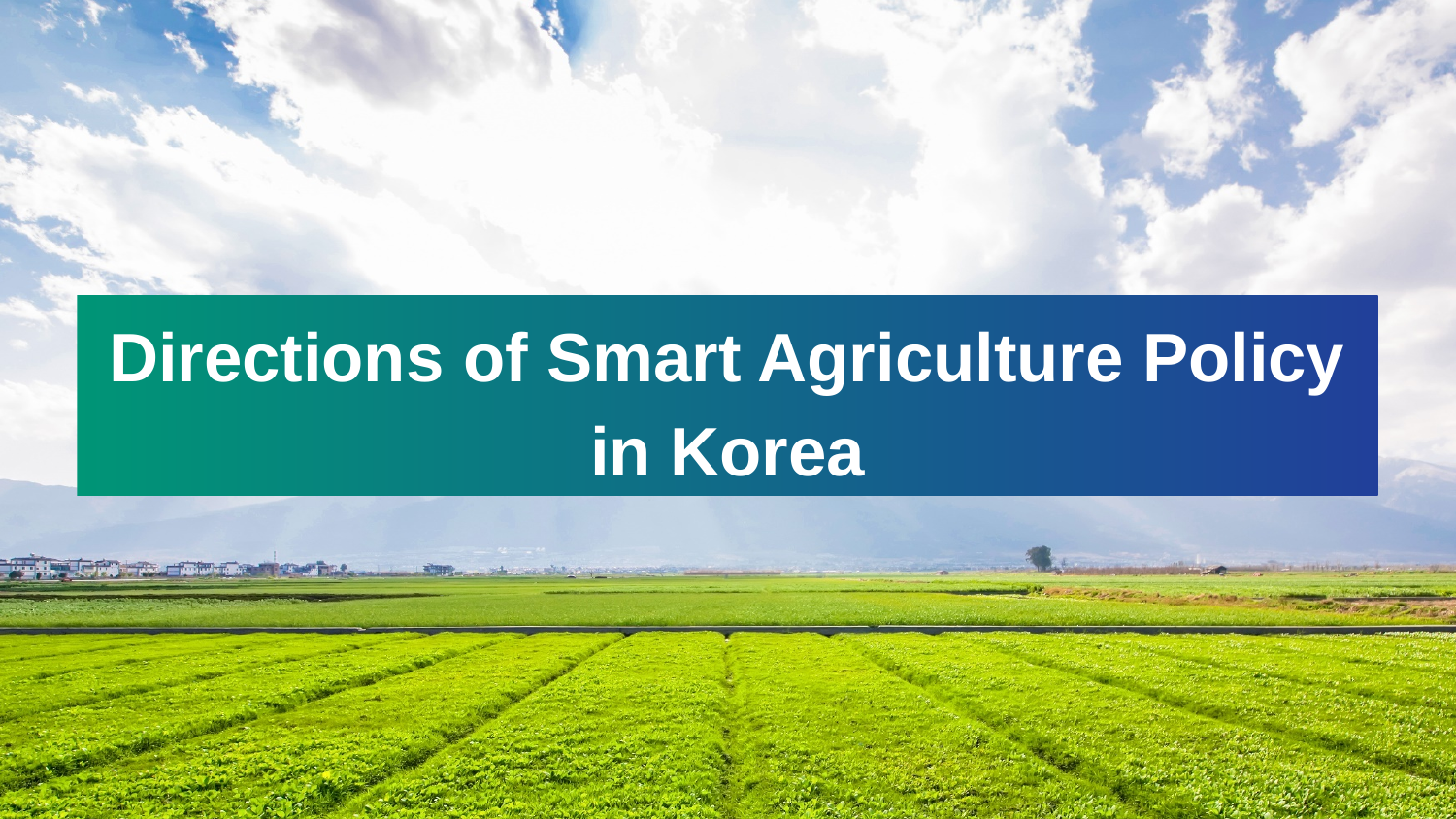

Directions of Smart Agriculture Policy
in Korea